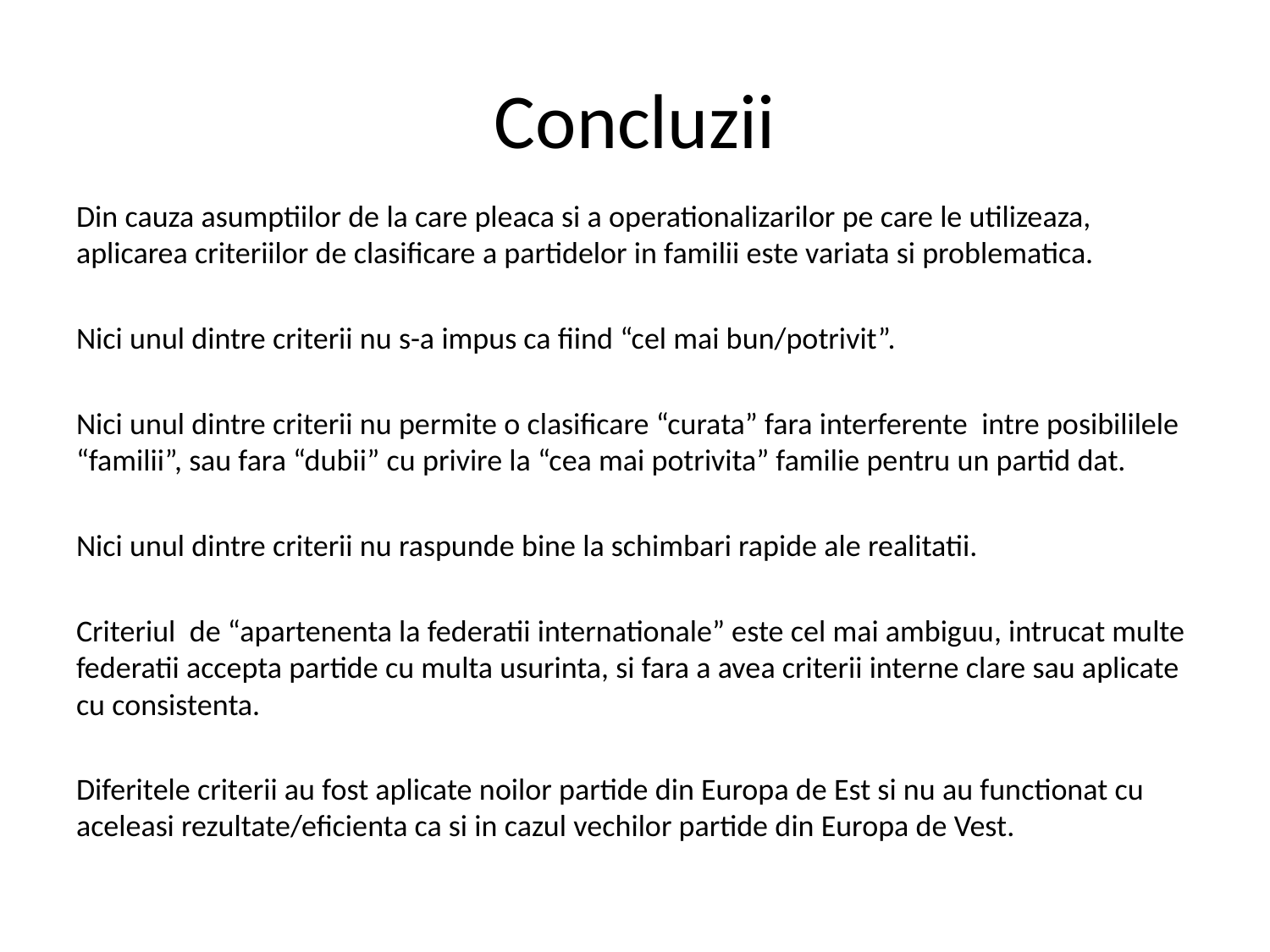

# Concluzii
Din cauza asumptiilor de la care pleaca si a operationalizarilor pe care le utilizeaza, aplicarea criteriilor de clasificare a partidelor in familii este variata si problematica.

Nici unul dintre criterii nu s-a impus ca fiind “cel mai bun/potrivit”.

Nici unul dintre criterii nu permite o clasificare “curata” fara interferente  intre posibililele “familii”, sau fara “dubii” cu privire la “cea mai potrivita” familie pentru un partid dat.

Nici unul dintre criterii nu raspunde bine la schimbari rapide ale realitatii.

Criteriul  de “apartenenta la federatii internationale” este cel mai ambiguu, intrucat multe federatii accepta partide cu multa usurinta, si fara a avea criterii interne clare sau aplicate cu consistenta.

Diferitele criterii au fost aplicate noilor partide din Europa de Est si nu au functionat cu aceleasi rezultate/eficienta ca si in cazul vechilor partide din Europa de Vest.